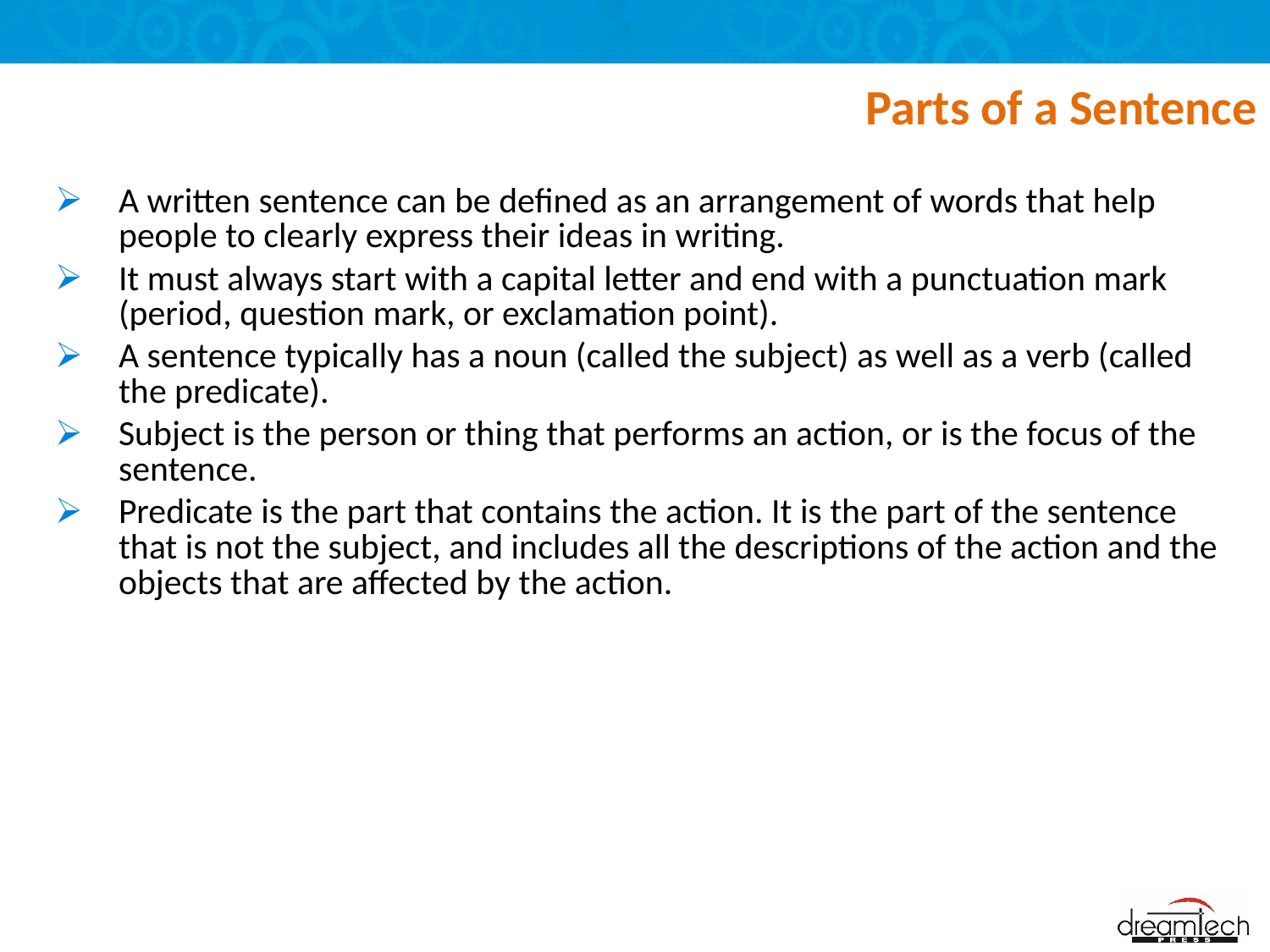

# Parts of a Sentence
A written sentence can be defined as an arrangement of words that help people to clearly express their ideas in writing.
It must always start with a capital letter and end with a punctuation mark (period, question mark, or exclamation point).
A sentence typically has a noun (called the subject) as well as a verb (called the predicate).
Subject is the person or thing that performs an action, or is the focus of the sentence.
Predicate is the part that contains the action. It is the part of the sentence that is not the subject, and includes all the descriptions of the action and the objects that are affected by the action.